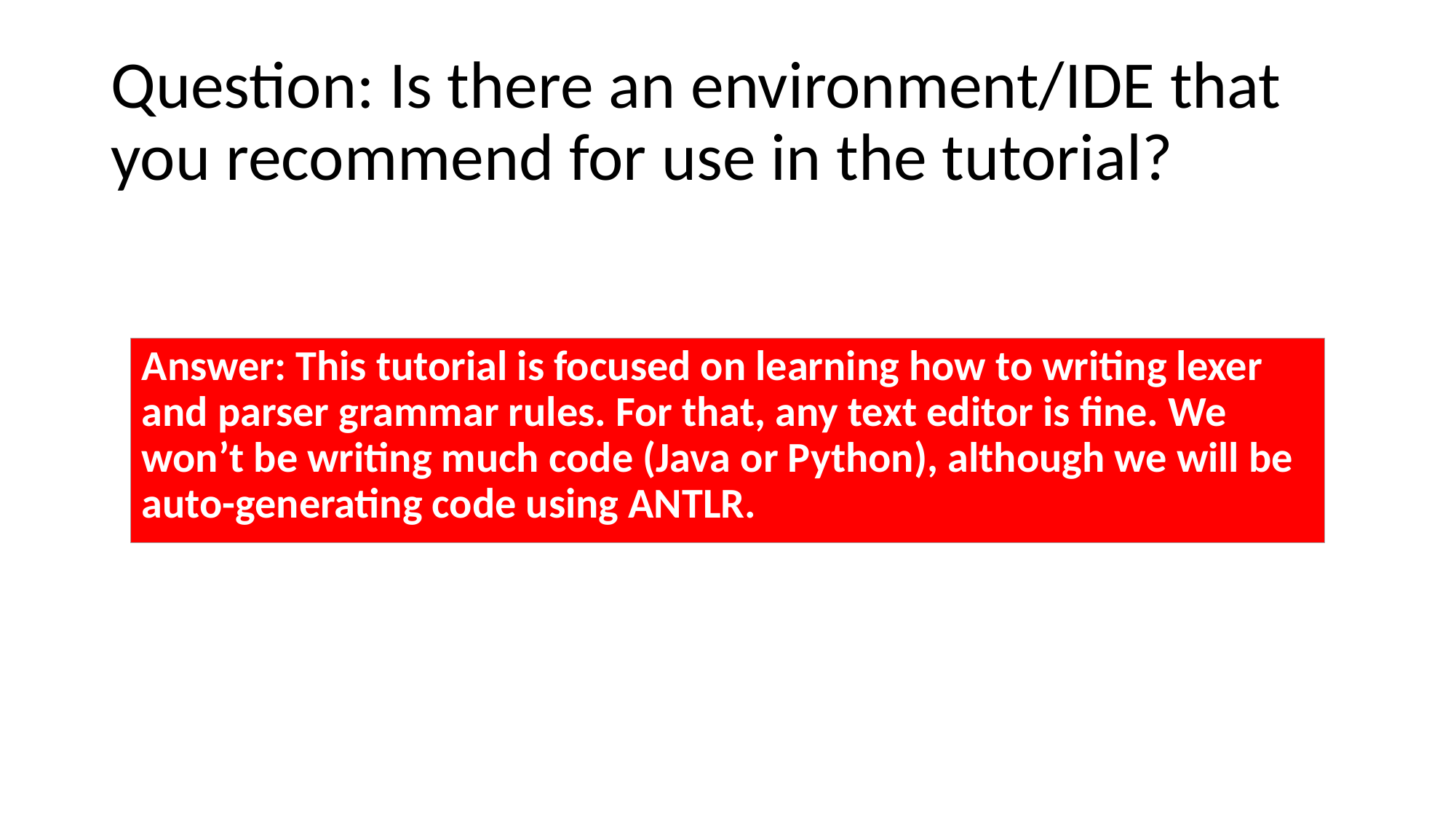

# Question: Is there an environment/IDE that you recommend for use in the tutorial?
Answer: This tutorial is focused on learning how to writing lexer and parser grammar rules. For that, any text editor is fine. We won’t be writing much code (Java or Python), although we will be auto-generating code using ANTLR.